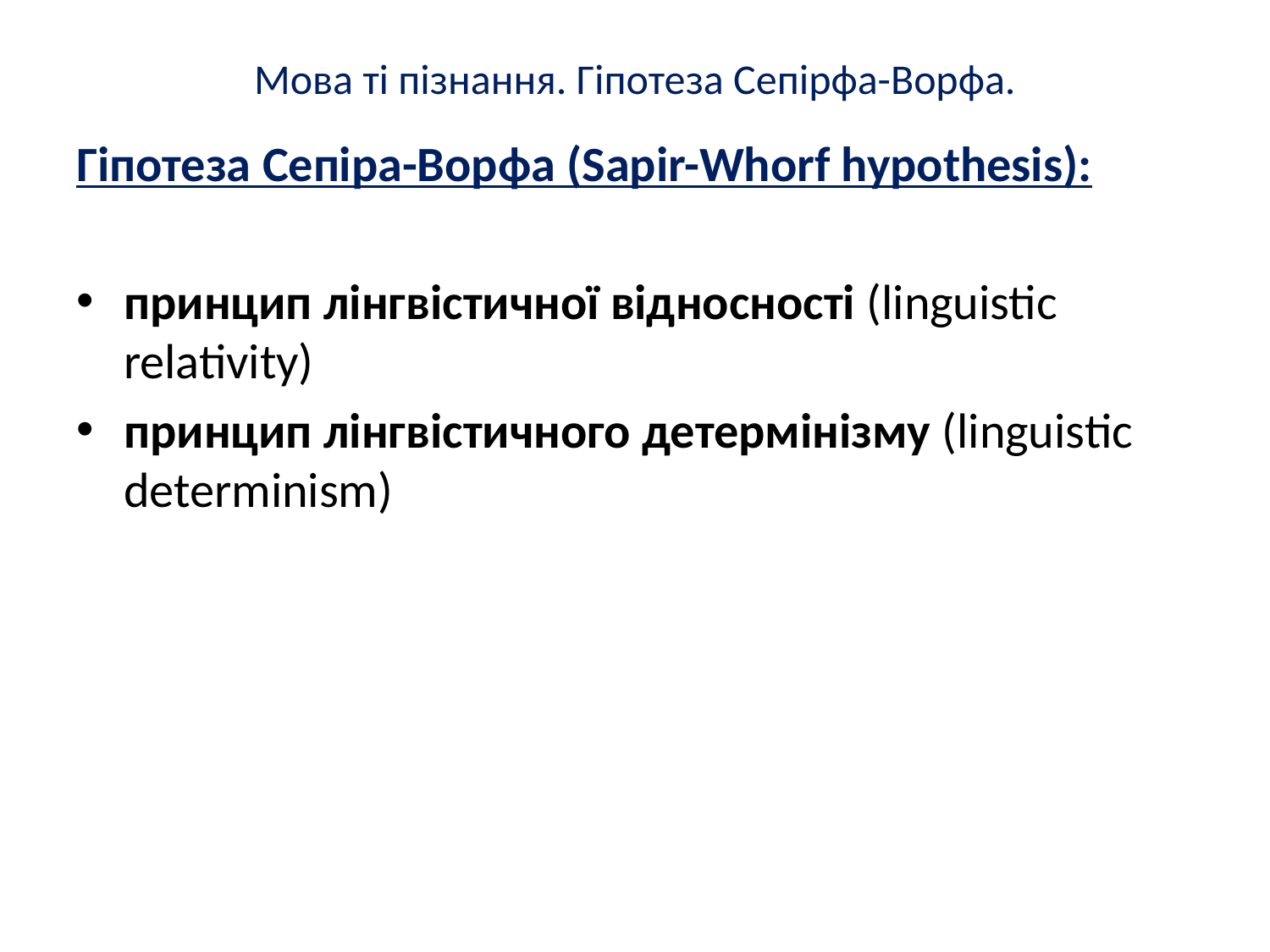

# Мова ті пізнання. Гіпотеза Сепірфа-Ворфа.
Гіпотеза Сепіра-Ворфа (Sapir-Whorf hypothesis):

принцип лінгвістичної відносності (linguistic relativity)
принцип лінгвістичного детермінізму (linguistic determinism)